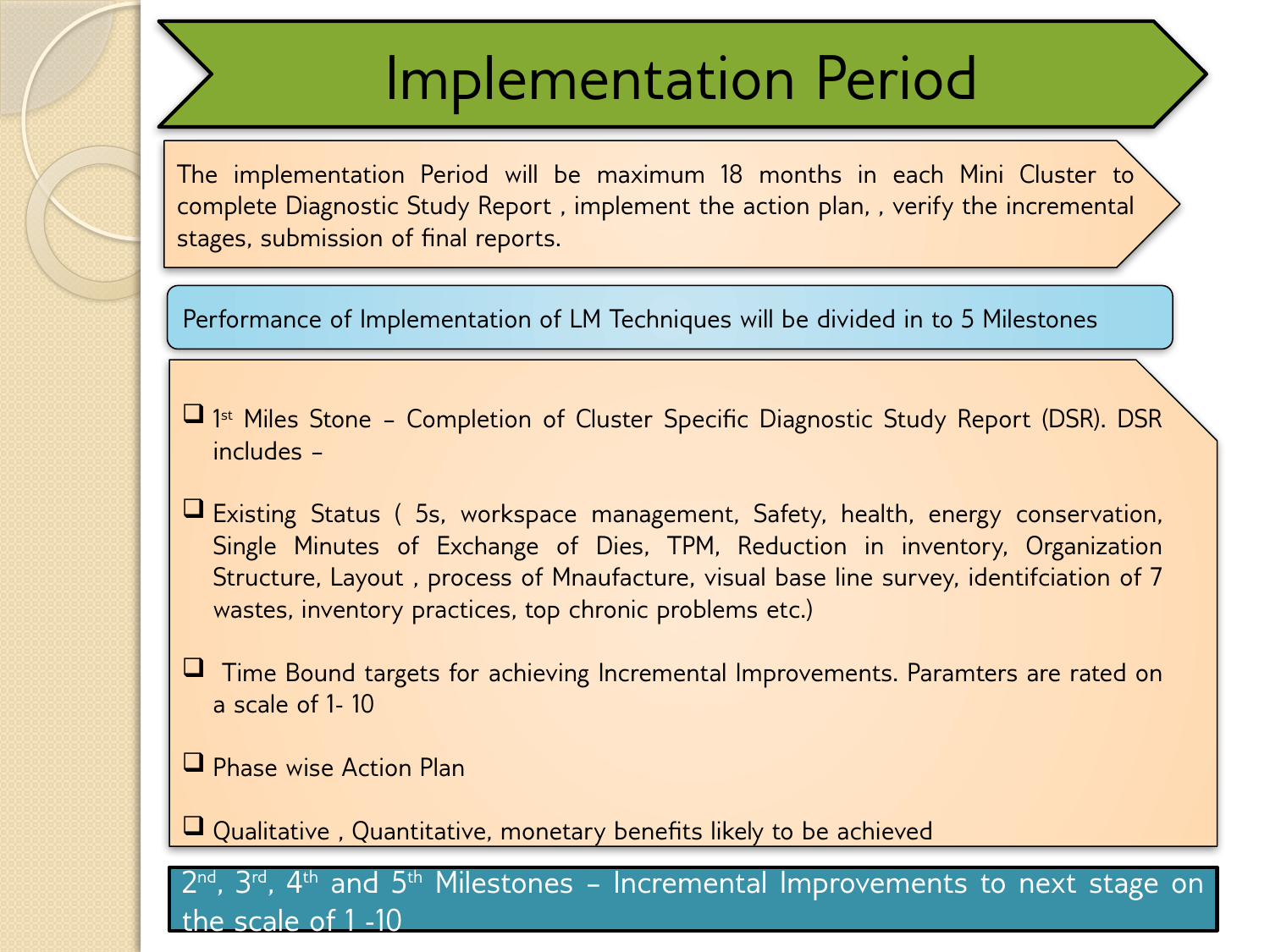

Implementation Period
The implementation Period will be maximum 18 months in each Mini Cluster to complete Diagnostic Study Report , implement the action plan, , verify the incremental stages, submission of final reports.
Performance of Implementation of LM Techniques will be divided in to 5 Milestones
1st Miles Stone – Completion of Cluster Specific Diagnostic Study Report (DSR). DSR includes –

Existing Status ( 5s, workspace management, Safety, health, energy conservation, Single Minutes of Exchange of Dies, TPM, Reduction in inventory, Organization Structure, Layout , process of Mnaufacture, visual base line survey, identifciation of 7 wastes, inventory practices, top chronic problems etc.)

 Time Bound targets for achieving Incremental Improvements. Paramters are rated on a scale of 1- 10

Phase wise Action Plan

Qualitative , Quantitative, monetary benefits likely to be achieved
2nd, 3rd, 4th and 5th Milestones – Incremental Improvements to next stage on the scale of 1 -10